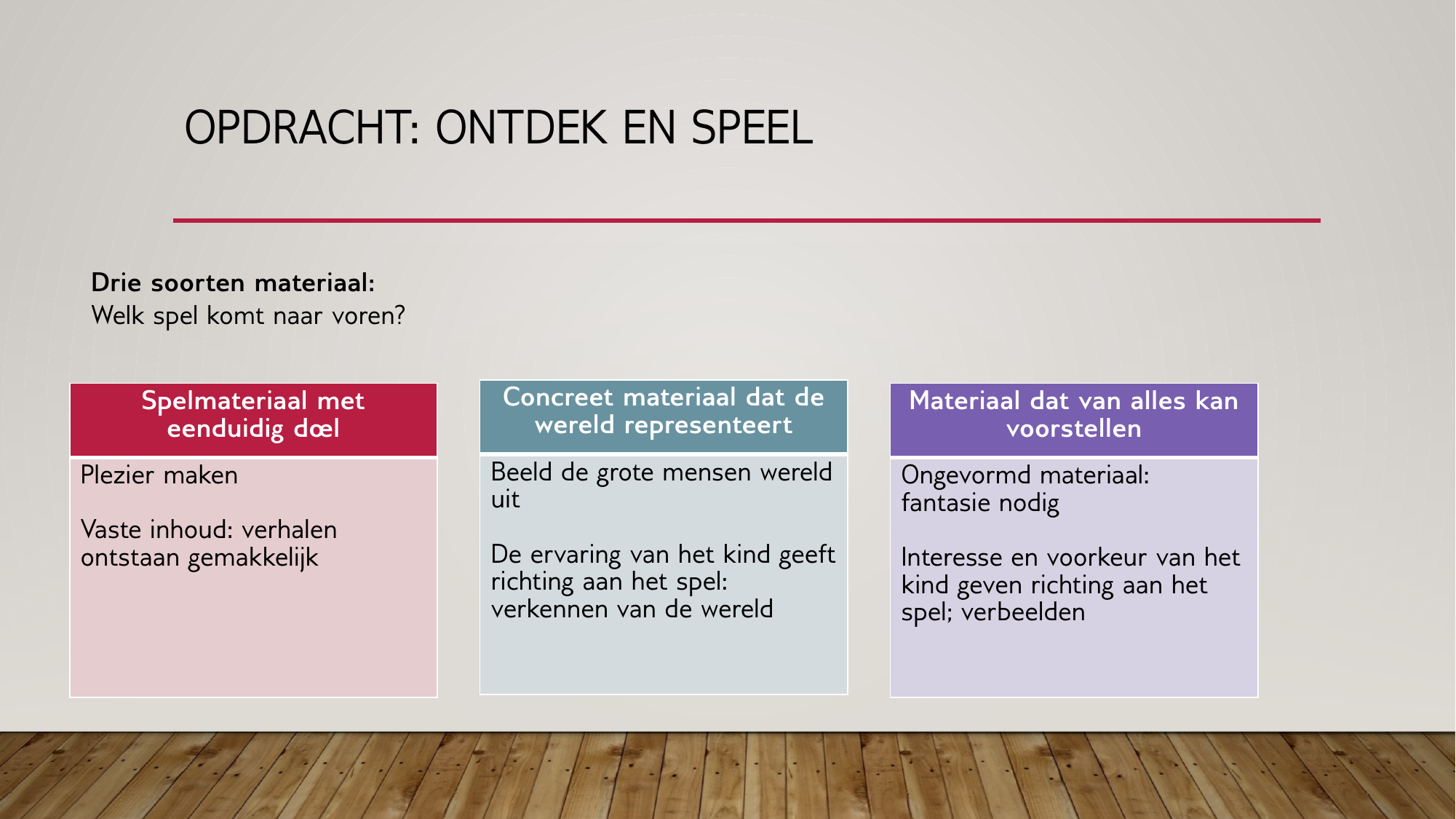

# Opdracht: Ontdek en speel
Drie soorten materiaal:
Welk spel komt naar voren?
| Concreet materiaal dat de wereld representeert |
| --- |
| Beeld de grote mensen wereld uit De ervaring van het kind geeft richting aan het spel: verkennen van de wereld |
| Spelmateriaal met eenduidig doel |
| --- |
| Plezier maken Vaste inhoud: verhalen ontstaan gemakkelijk |
| Materiaal dat van alles kan voorstellen |
| --- |
| Ongevormd materiaal: fantasie nodig Interesse en voorkeur van het kind geven richting aan het spel; verbeelden |